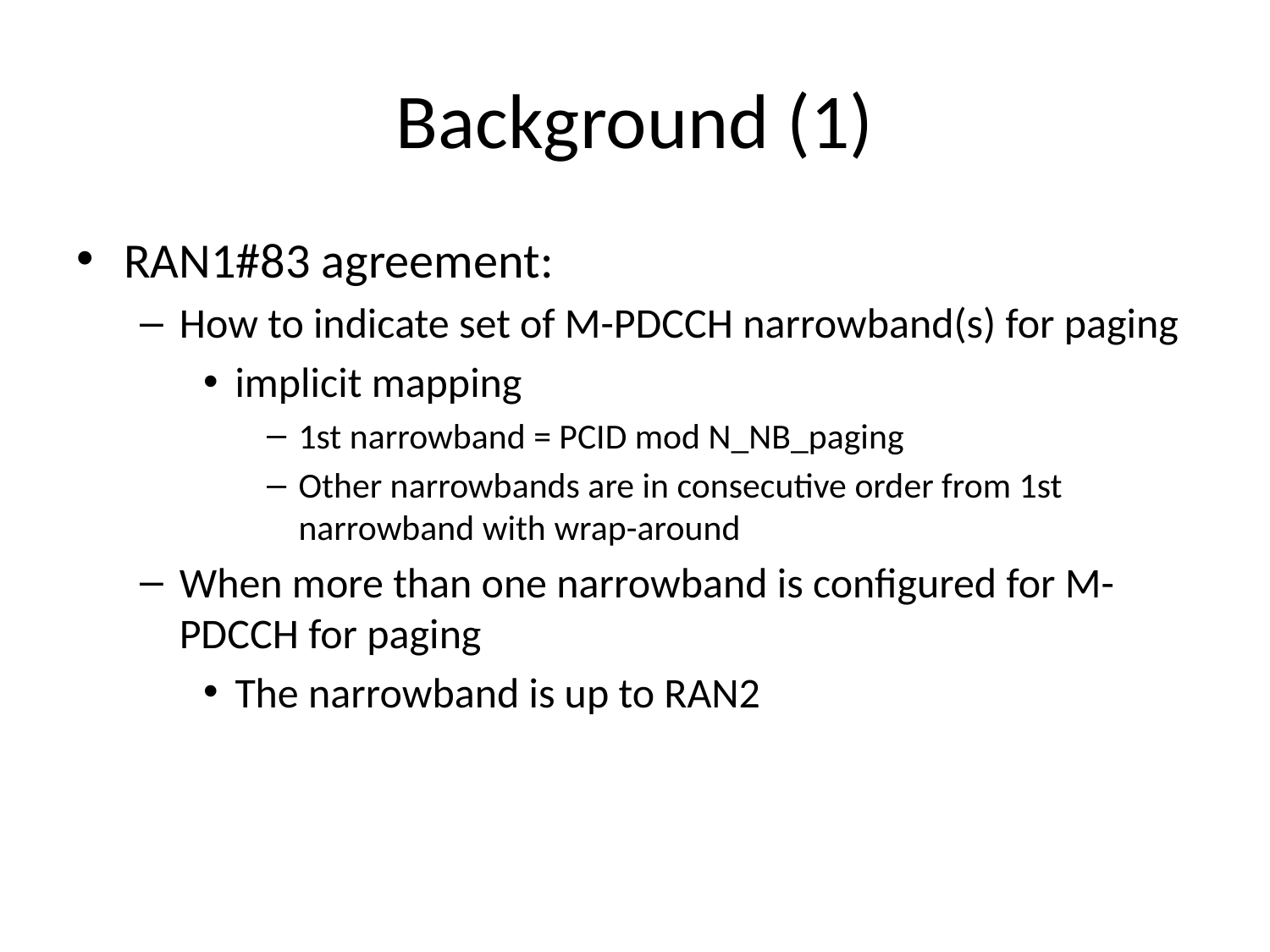

# Background (1)
RAN1#83 agreement:
How to indicate set of M-PDCCH narrowband(s) for paging
implicit mapping
1st narrowband = PCID mod N_NB_paging
Other narrowbands are in consecutive order from 1st narrowband with wrap-around
When more than one narrowband is configured for M-PDCCH for paging
The narrowband is up to RAN2